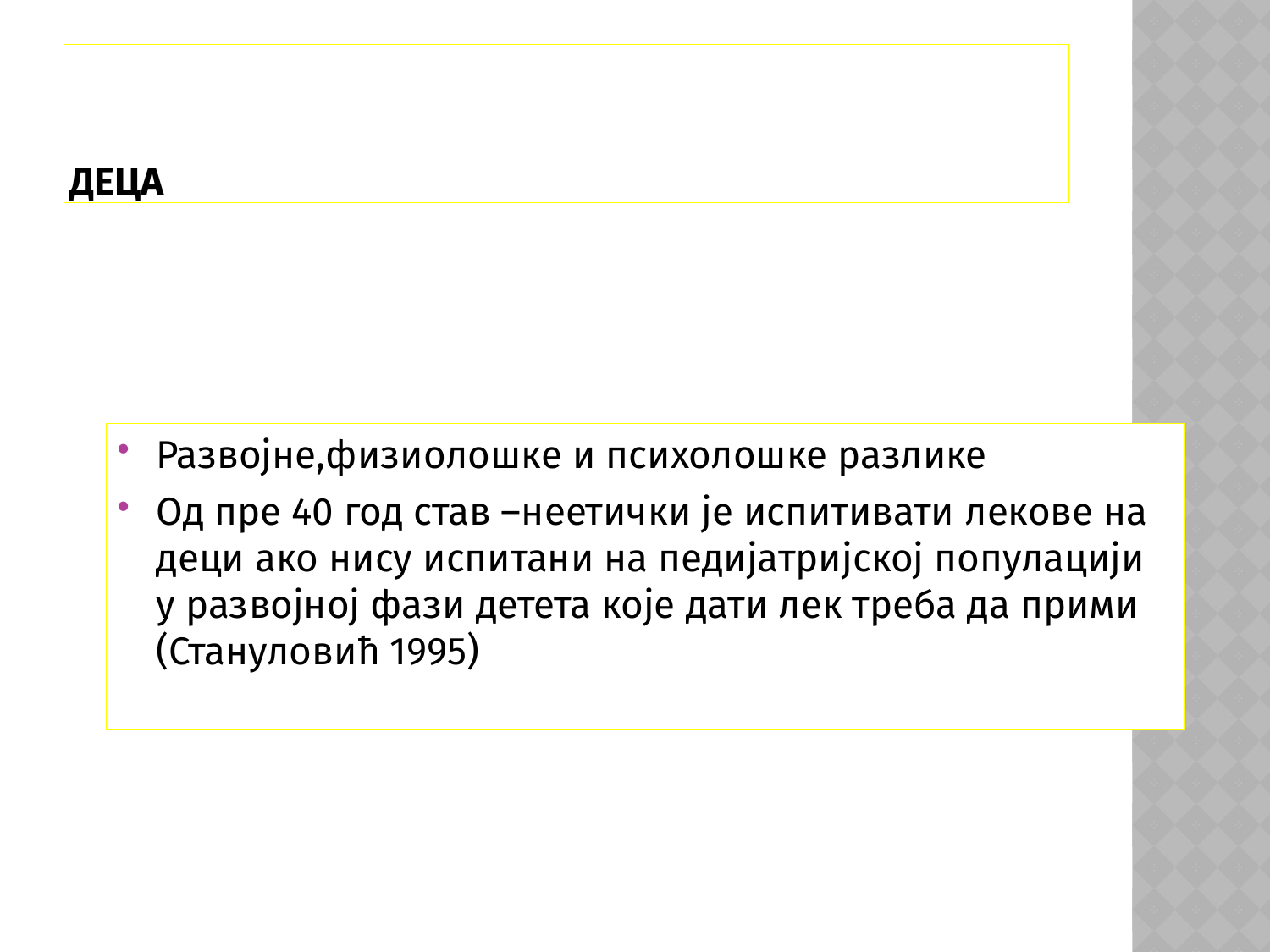

# ДЕЦА
Развојне,физиолошке и психолошке разлике
Од пре 40 год став –неетички је испитивати лекове на деци ако нису испитани на педијатријској популацији у развојној фази детета које дати лек треба да прими (Стануловић 1995)